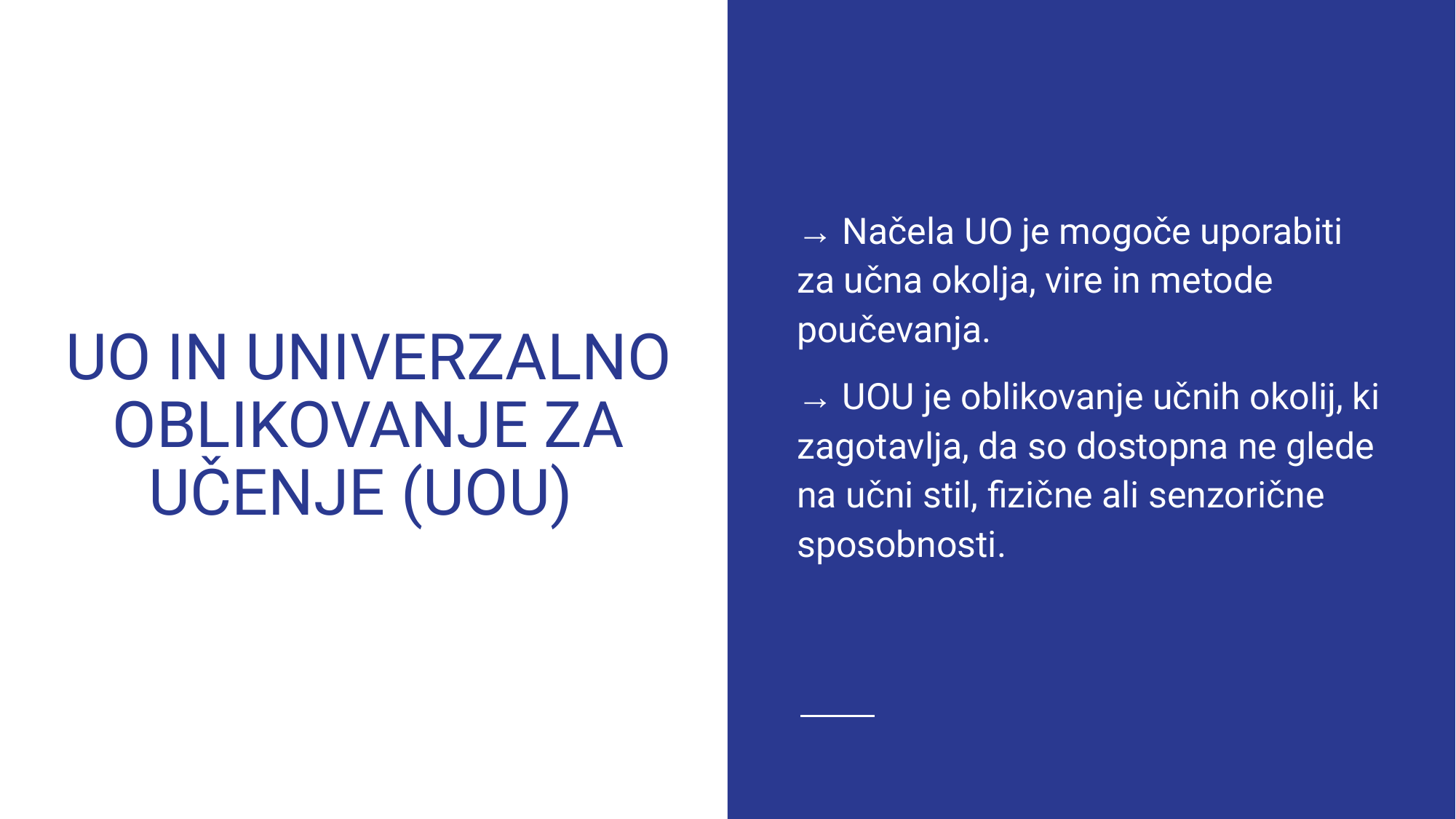

→ Načela UO je mogoče uporabiti za učna okolja, vire in metode poučevanja.
→ UOU je oblikovanje učnih okolij, ki zagotavlja, da so dostopna ne glede na učni stil, fizične ali senzorične sposobnosti.
# UO IN UNIVERZALNO OBLIKOVANJE ZA UČENJE (UOU)